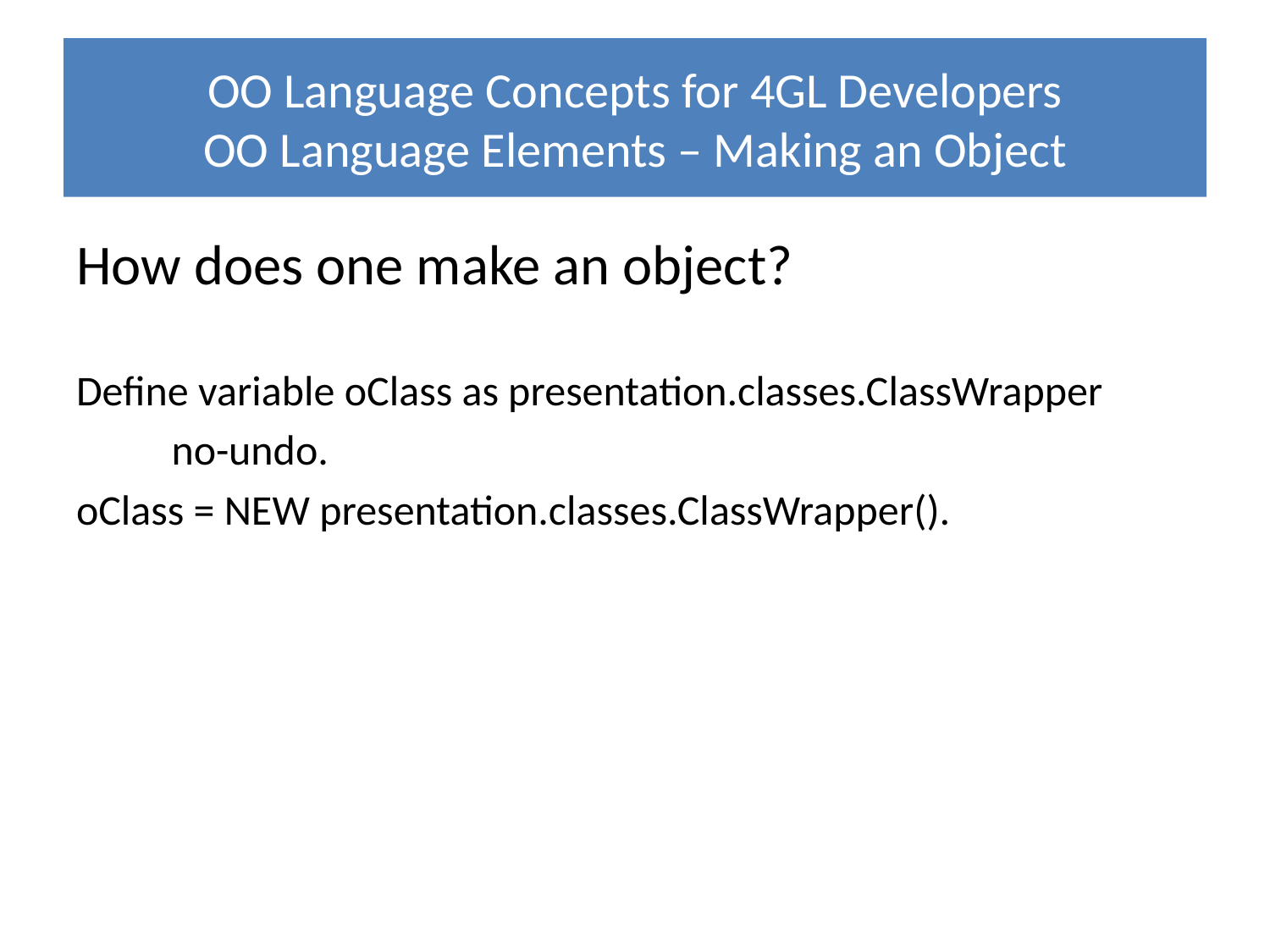

# OO Language Concepts for 4GL Developers OO Language Elements – Making an Object
How does one make an object?

Define variable oClass as presentation.classes.ClassWrapper
          no-undo.
oClass = NEW presentation.classes.ClassWrapper().